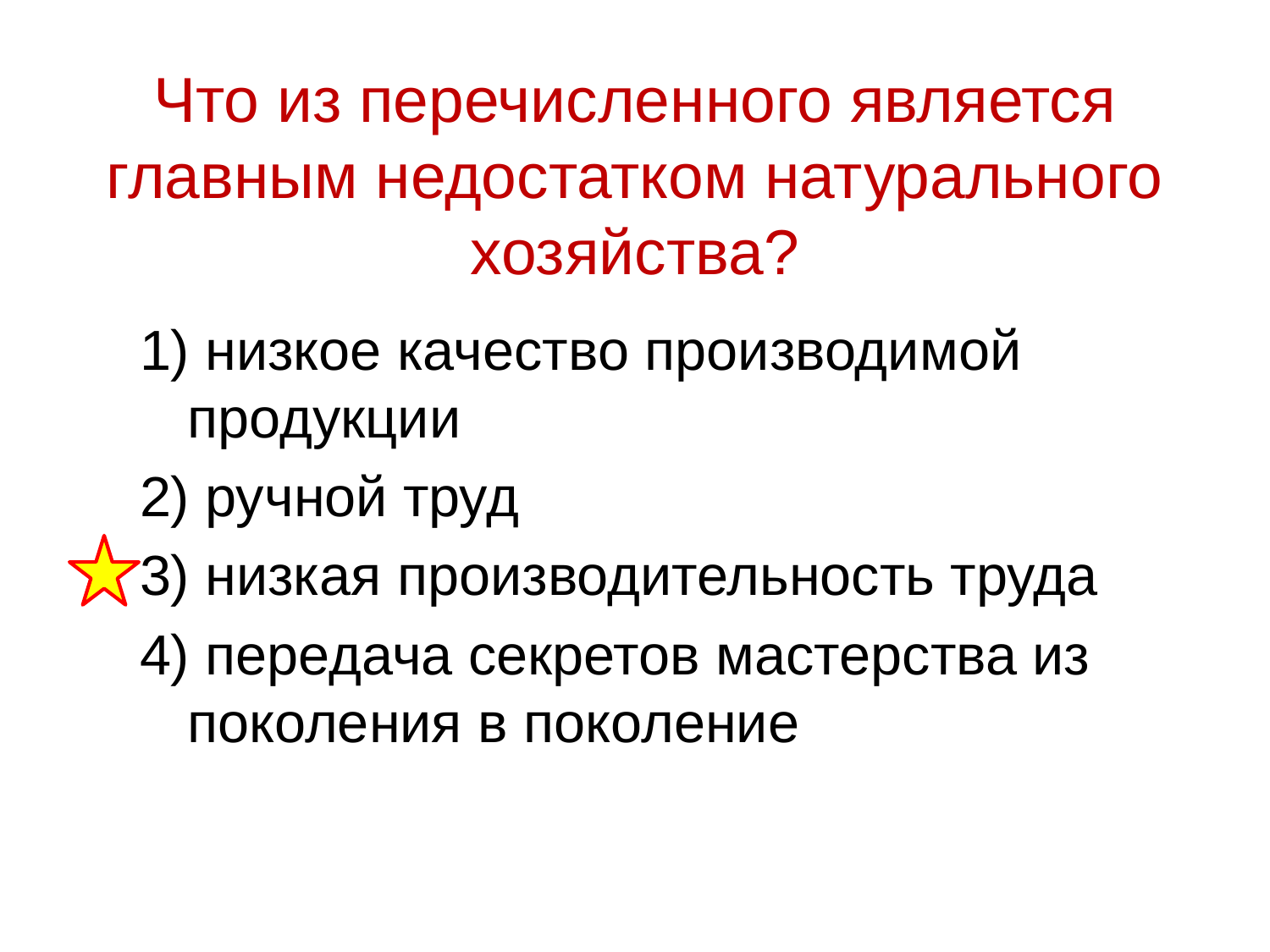

# Что из перечисленного является главным недостатком натурального хозяйства?
1) низкое качество производимой продукции
2) ручной труд
3) низкая производительность труда
4) передача секретов мастерства из поколения в поколение